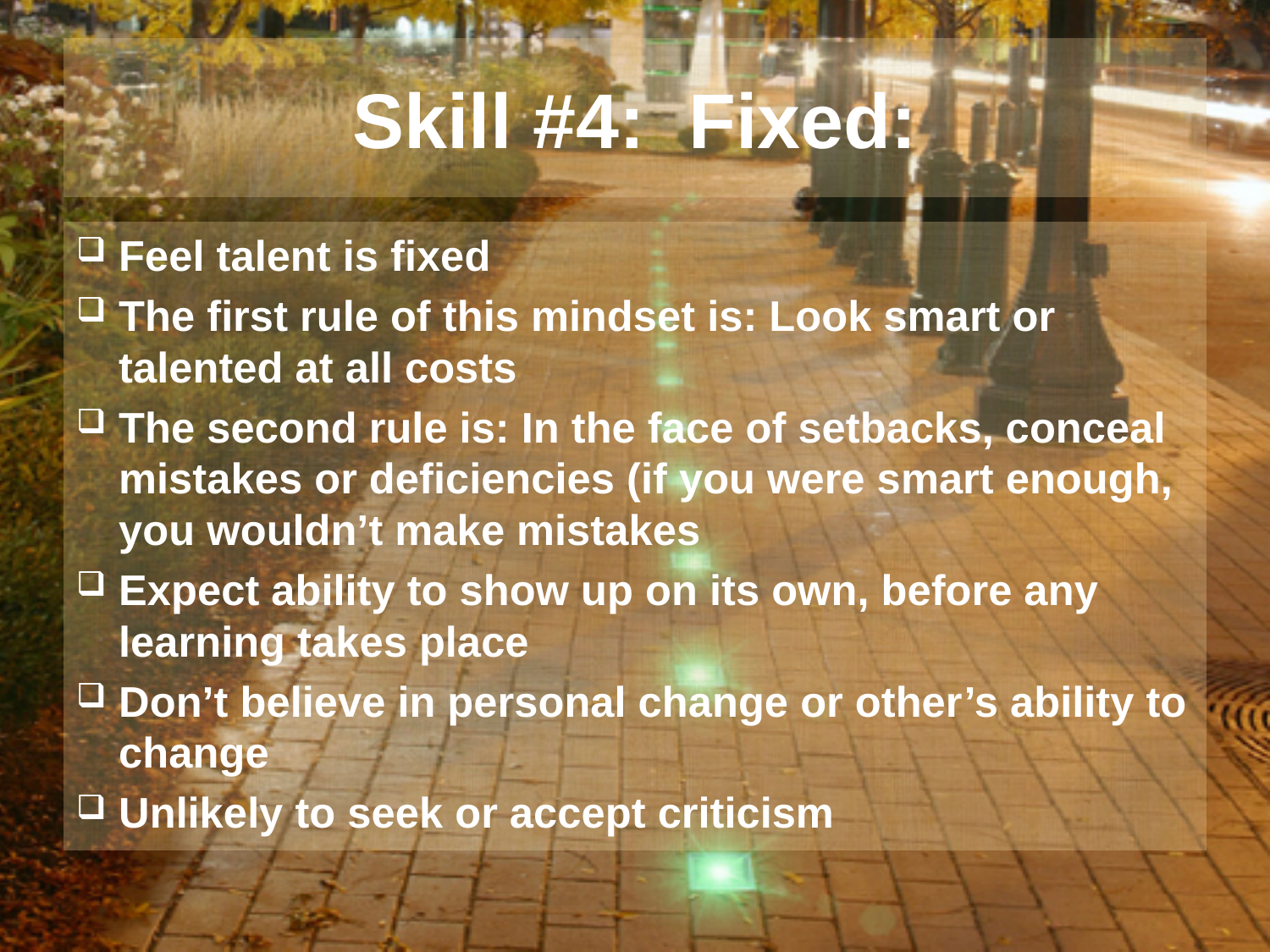

# Skill #4:  Fixed:
Feel talent is fixed
The first rule of this mindset is: Look smart or talented at all costs
The second rule is: In the face of setbacks, conceal mistakes or deficiencies (if you were smart enough, you wouldn’t make mistakes
Expect ability to show up on its own, before any learning takes place
Don’t believe in personal change or other’s ability to change
Unlikely to seek or accept criticism